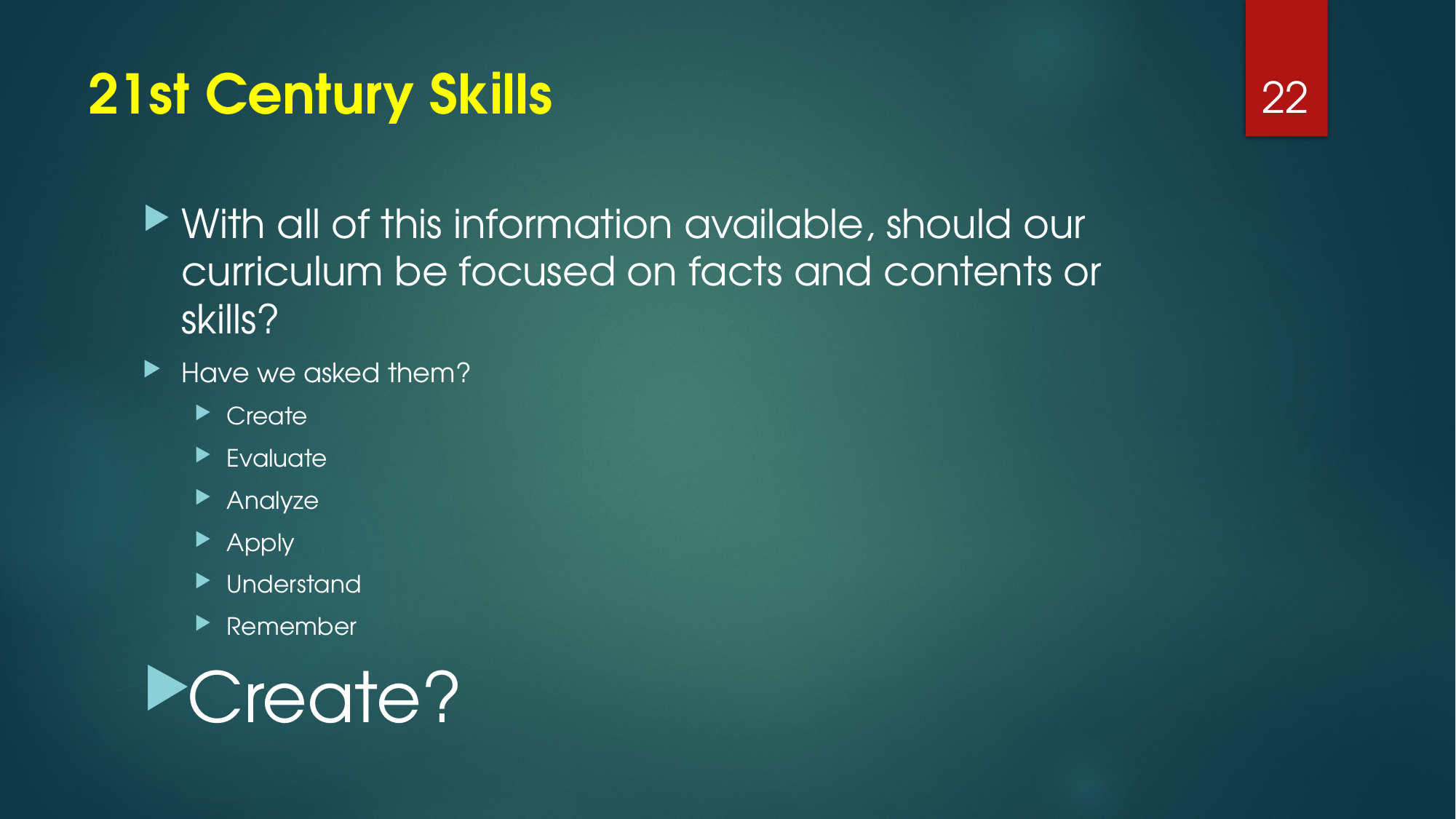

22
# 21st Century Skills
With all of this information available, should our curriculum be focused on facts and contents or skills?
Have we asked them?
Create
Evaluate
Analyze
Apply
Understand
Remember
Create?